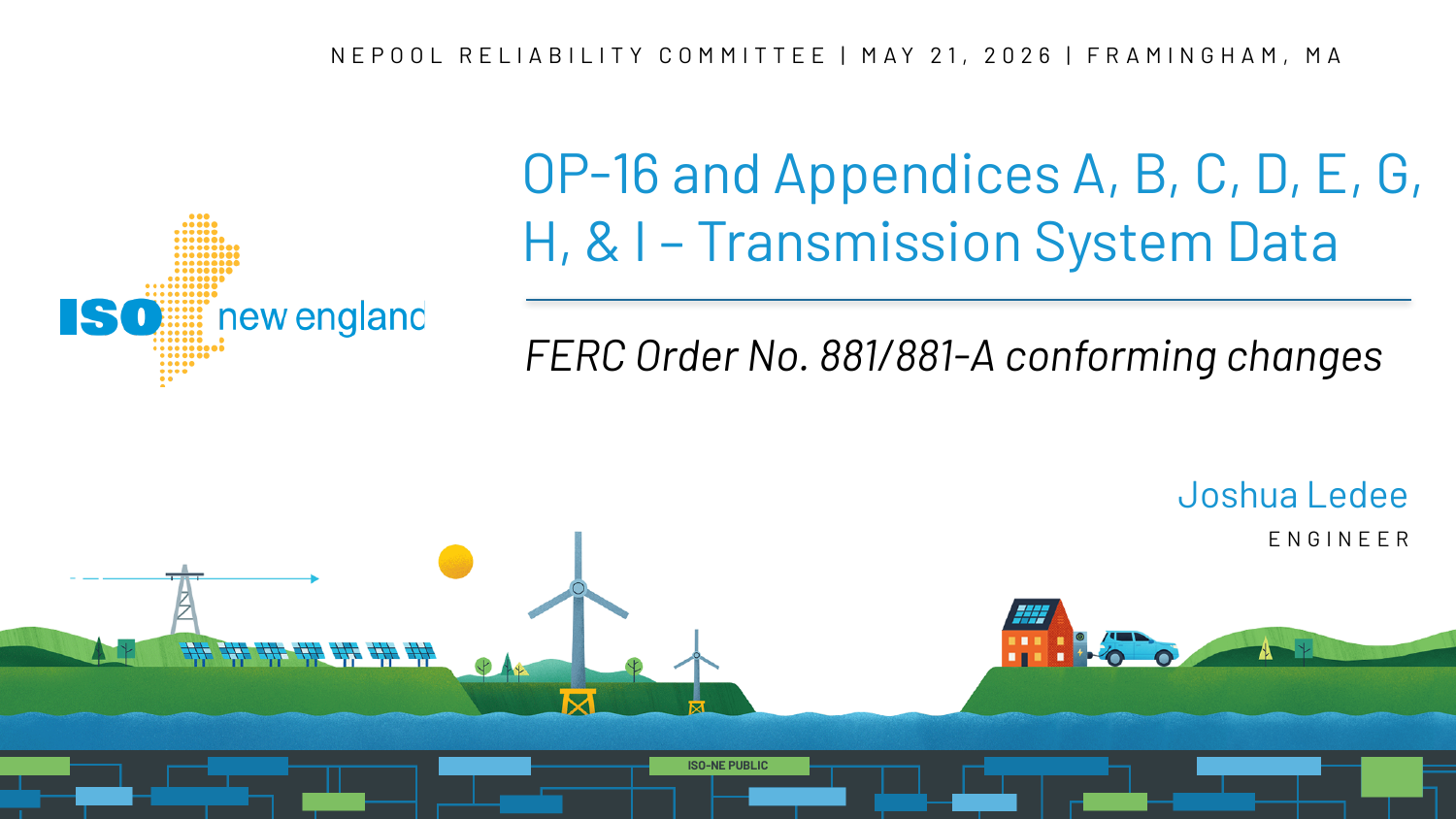

NEPOOL RELIABILITY COMMITTEE | MAY 21, 2026 | FRAMINGHAM, MA
OP-16 and Appendices A, B, C, D, E, G, H, & I – Transmission System Data
FERC Order No. 881/881-A conforming changes
Joshua Ledee
ENGINEER